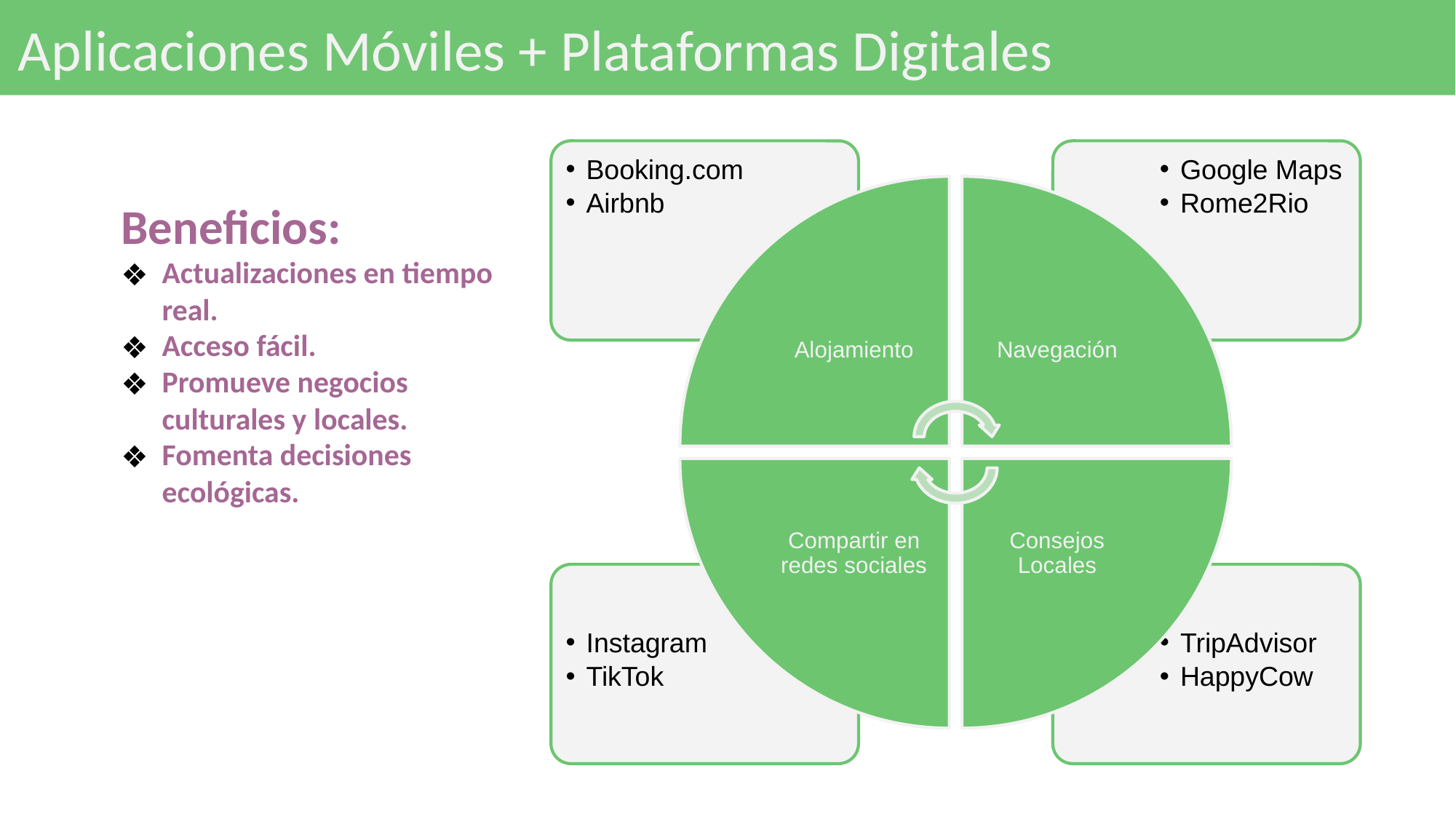

# Aplicaciones Móviles + Plataformas Digitales

Booking.com
Airbnb
Google Maps
Rome2Rio

Alojamiento
Navegación

Compartir en redes sociales

Consejos Locales

Instagram
TikTok
TripAdvisor
HappyCow
Beneficios:
Actualizaciones en tiempo real.
Acceso fácil.
Promueve negocios culturales y locales.
Fomenta decisiones ecológicas.